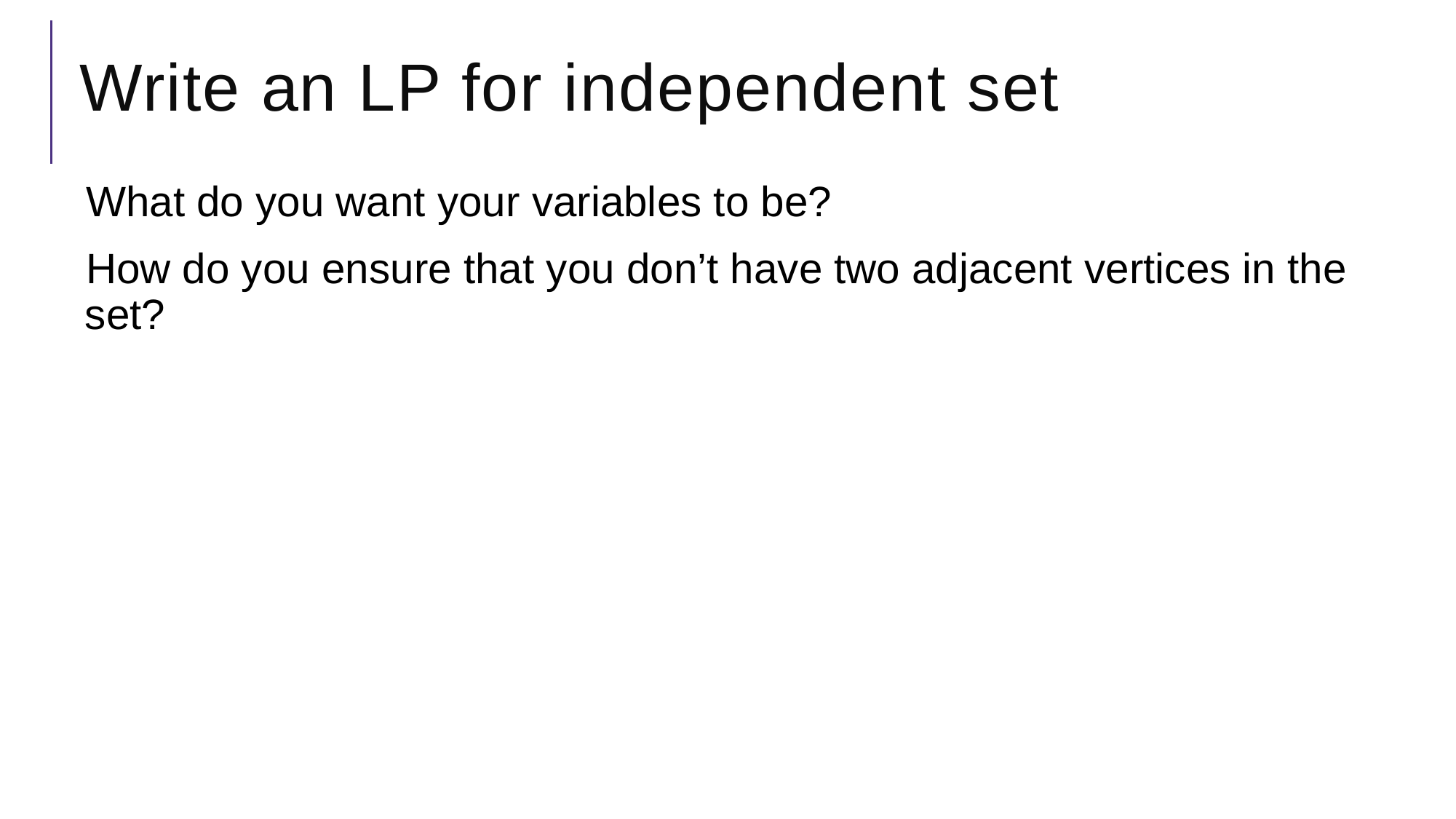

# Write an LP for independent set
What do you want your variables to be?
How do you ensure that you don’t have two adjacent vertices in the set?